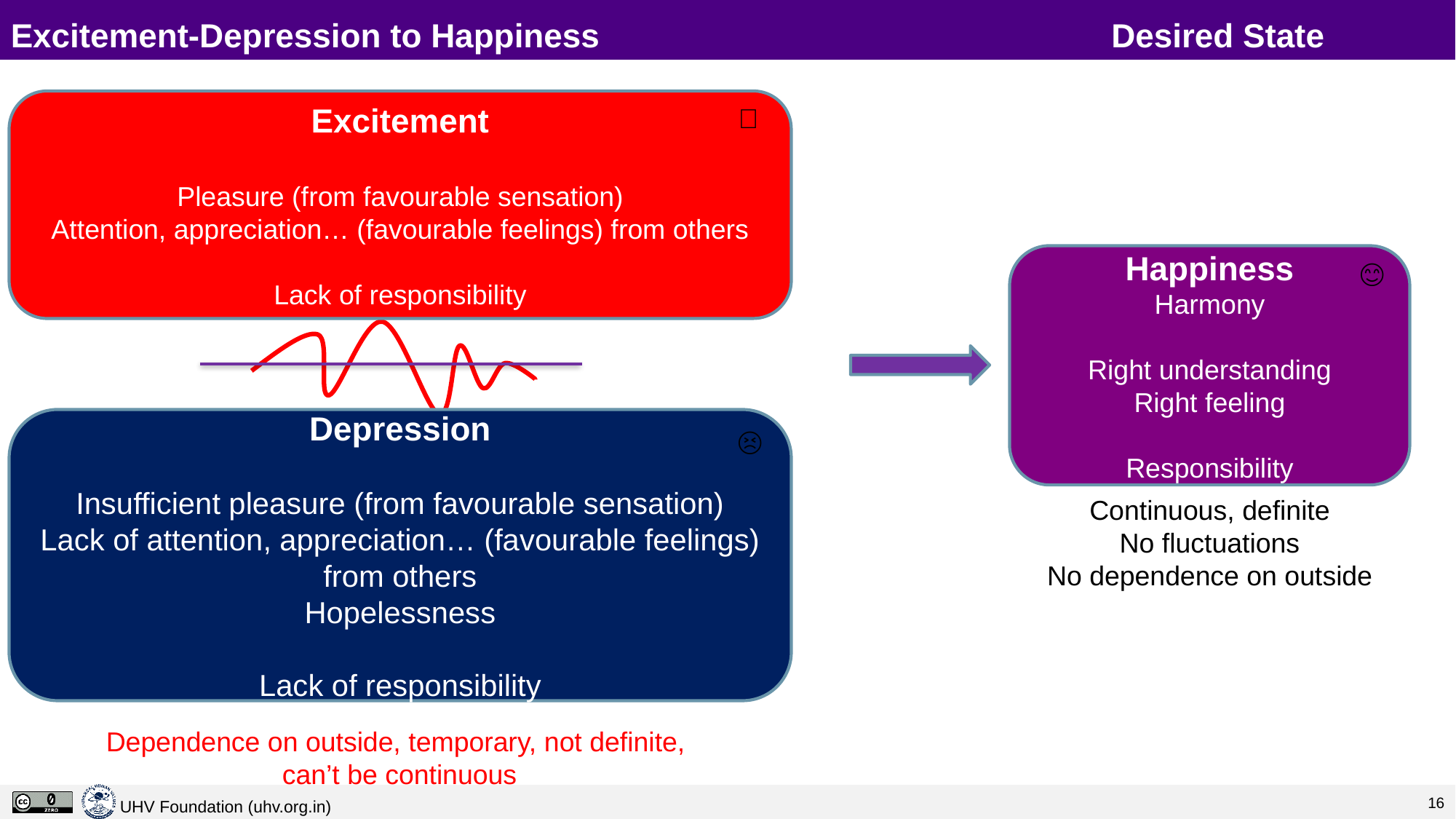

# Excitement-Depression to Happiness					 Desired State
Excitement

Pleasure (from favourable sensation)
Attention, appreciation… (favourable feelings) from others

Lack of responsibility
🥳
Happiness
Harmony

Right understanding
Right feeling

Responsibility
😊

Depression

Insufficient pleasure (from favourable sensation)
Lack of attention, appreciation… (favourable feelings) from others
Hopelessness

Lack of responsibility
😣
Continuous, definite
No fluctuations
No dependence on outside
Dependence on outside, temporary, not definite,
can’t be continuous